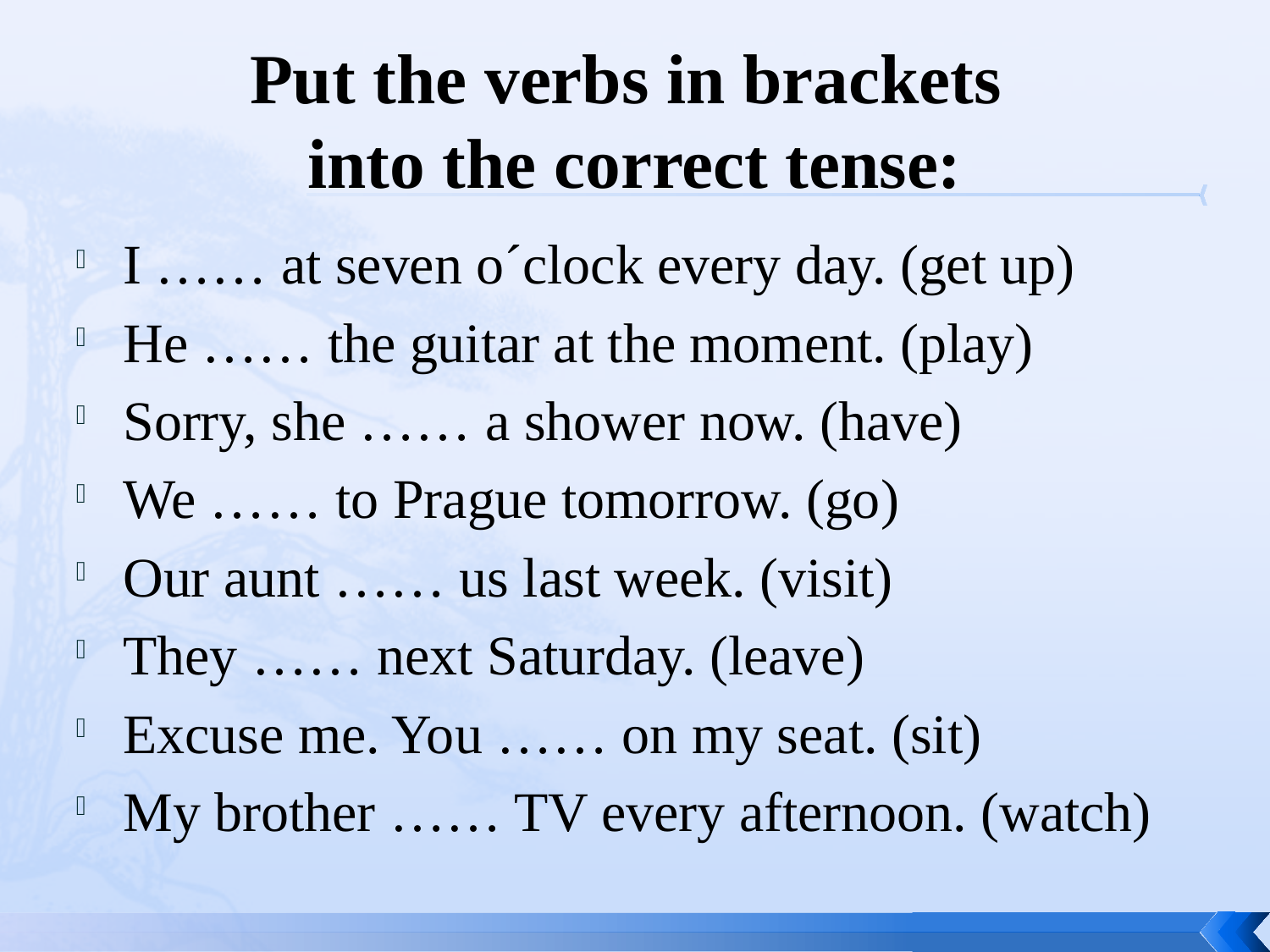

# Put the verbs in brackets into the correct tense:
I …… at seven o´clock every day. (get up)
He …… the guitar at the moment. (play)
Sorry, she …… a shower now. (have)
We …… to Prague tomorrow. (go)
Our aunt …… us last week. (visit)
They …… next Saturday. (leave)
Excuse me. You …… on my seat. (sit)
My brother …… TV every afternoon. (watch)